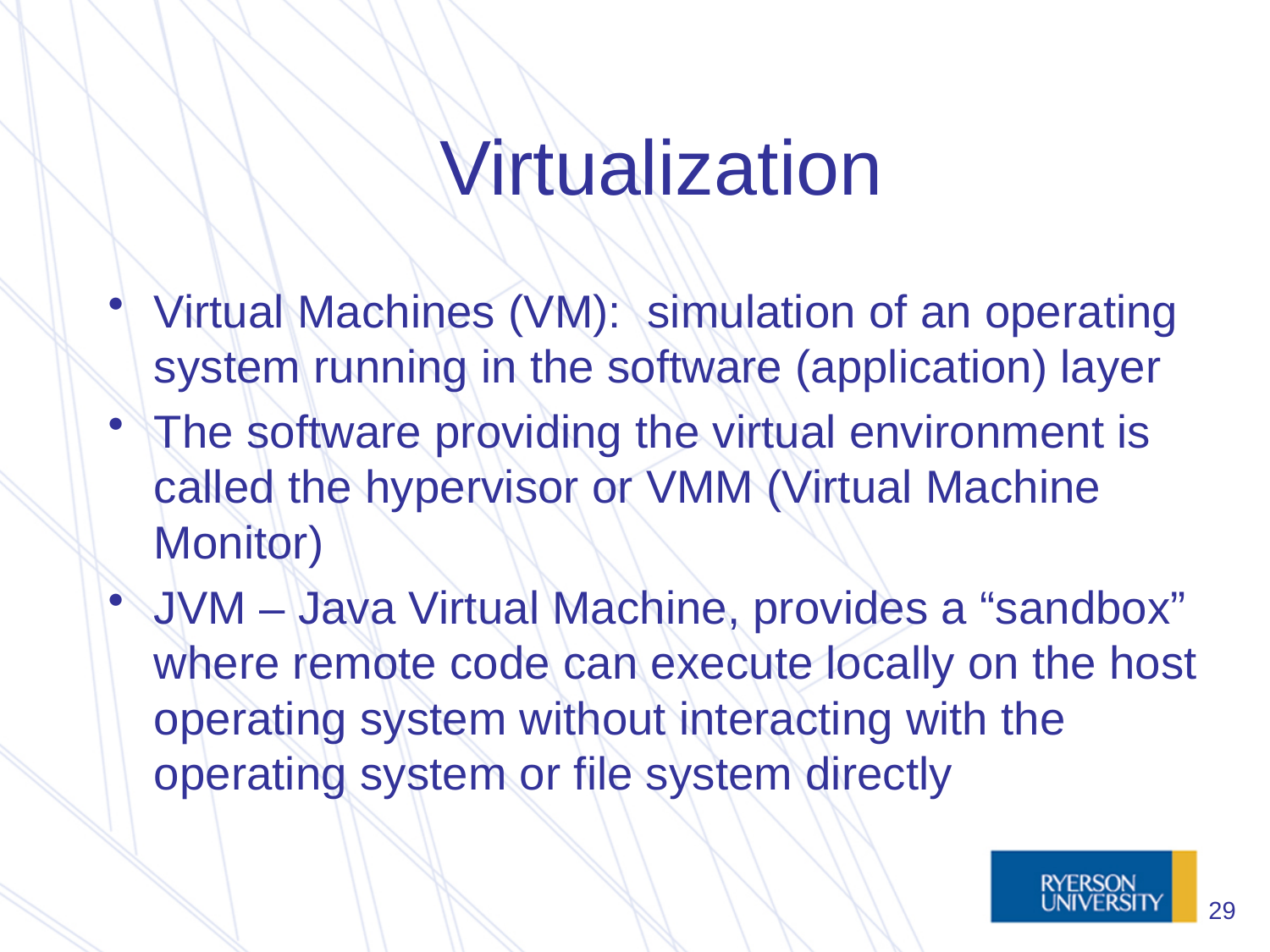

# Virtualization
Virtual Machines (VM):  simulation of an operating system running in the software (application) layer
The software providing the virtual environment is called the hypervisor or VMM (Virtual Machine Monitor)
JVM – Java Virtual Machine, provides a “sandbox” where remote code can execute locally on the host operating system without interacting with the operating system or file system directly
29